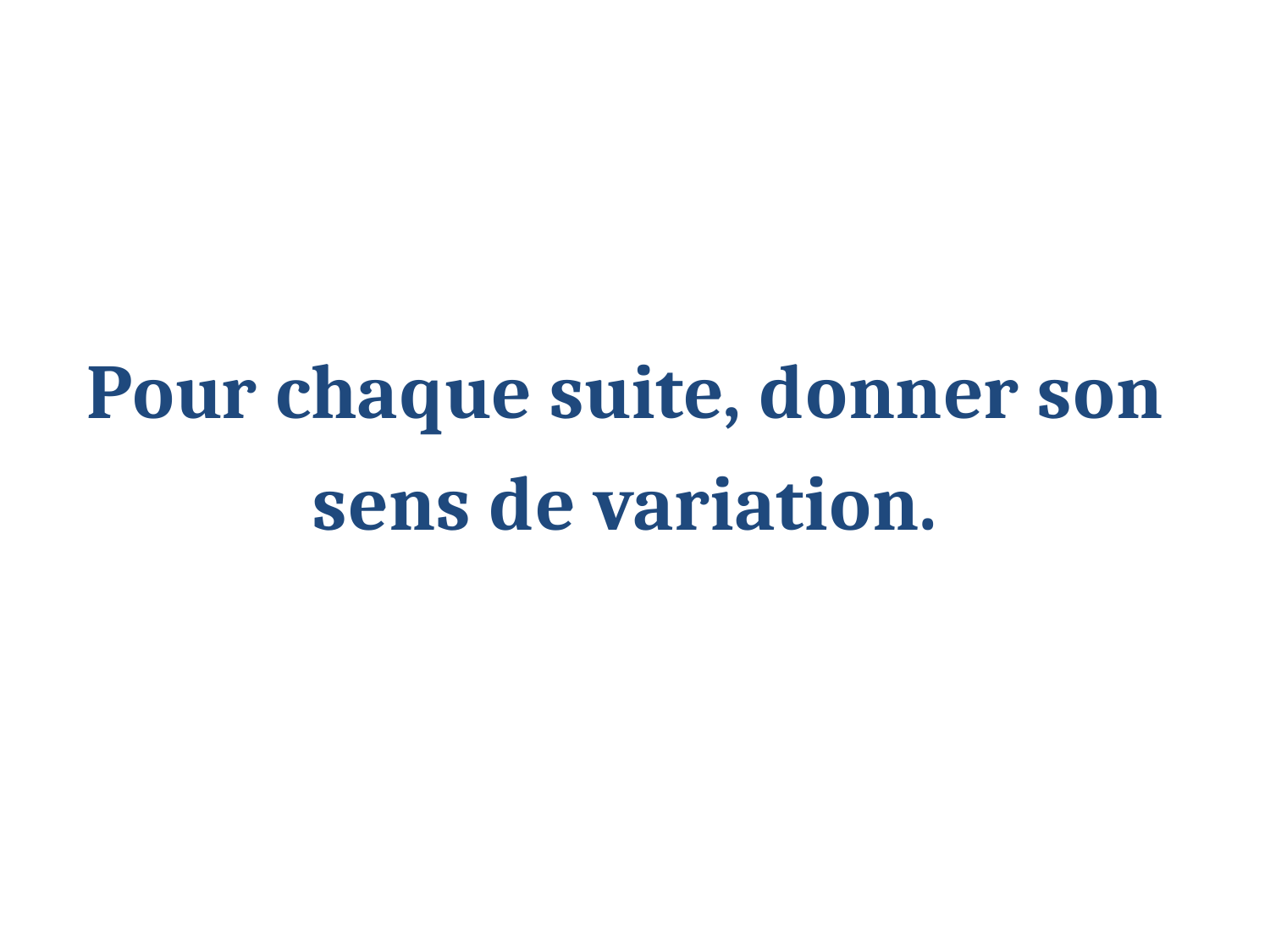

Pour chaque suite, donner son sens de variation.